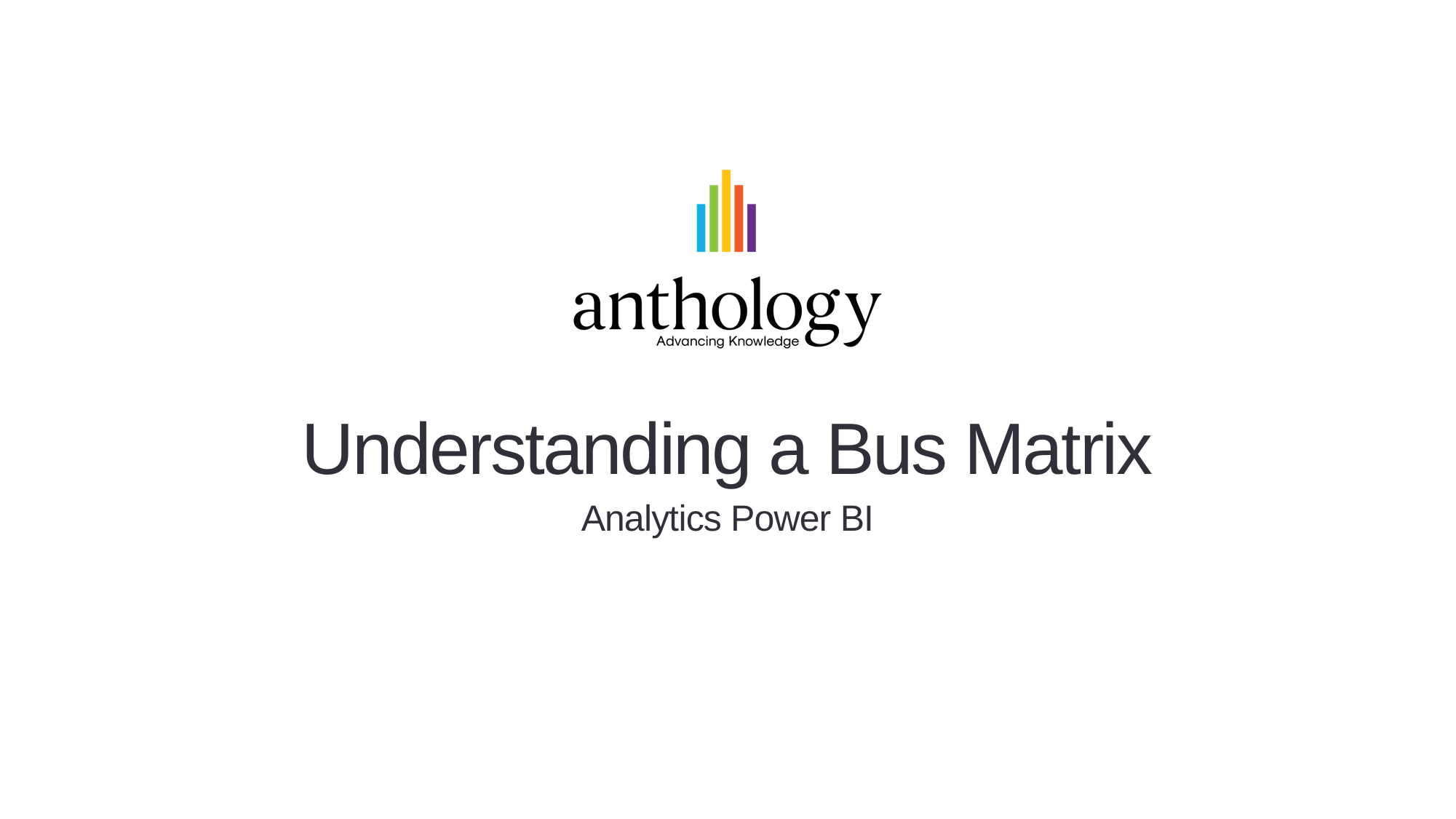

# Understanding a Bus Matrix
Analytics Power BI